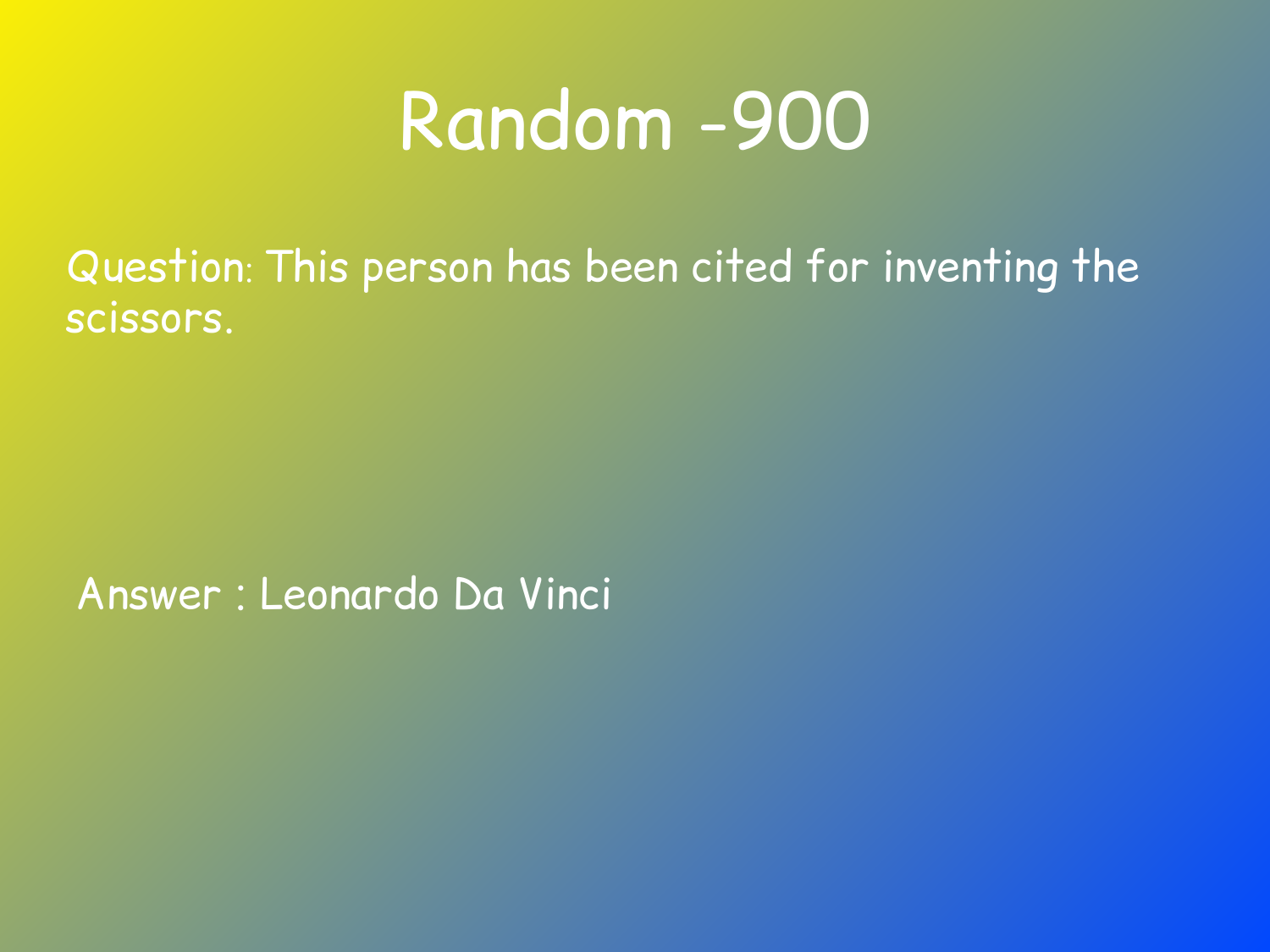

# Random -900
Question: This person has been cited for inventing the scissors.

Answer : Leonardo Da Vinci